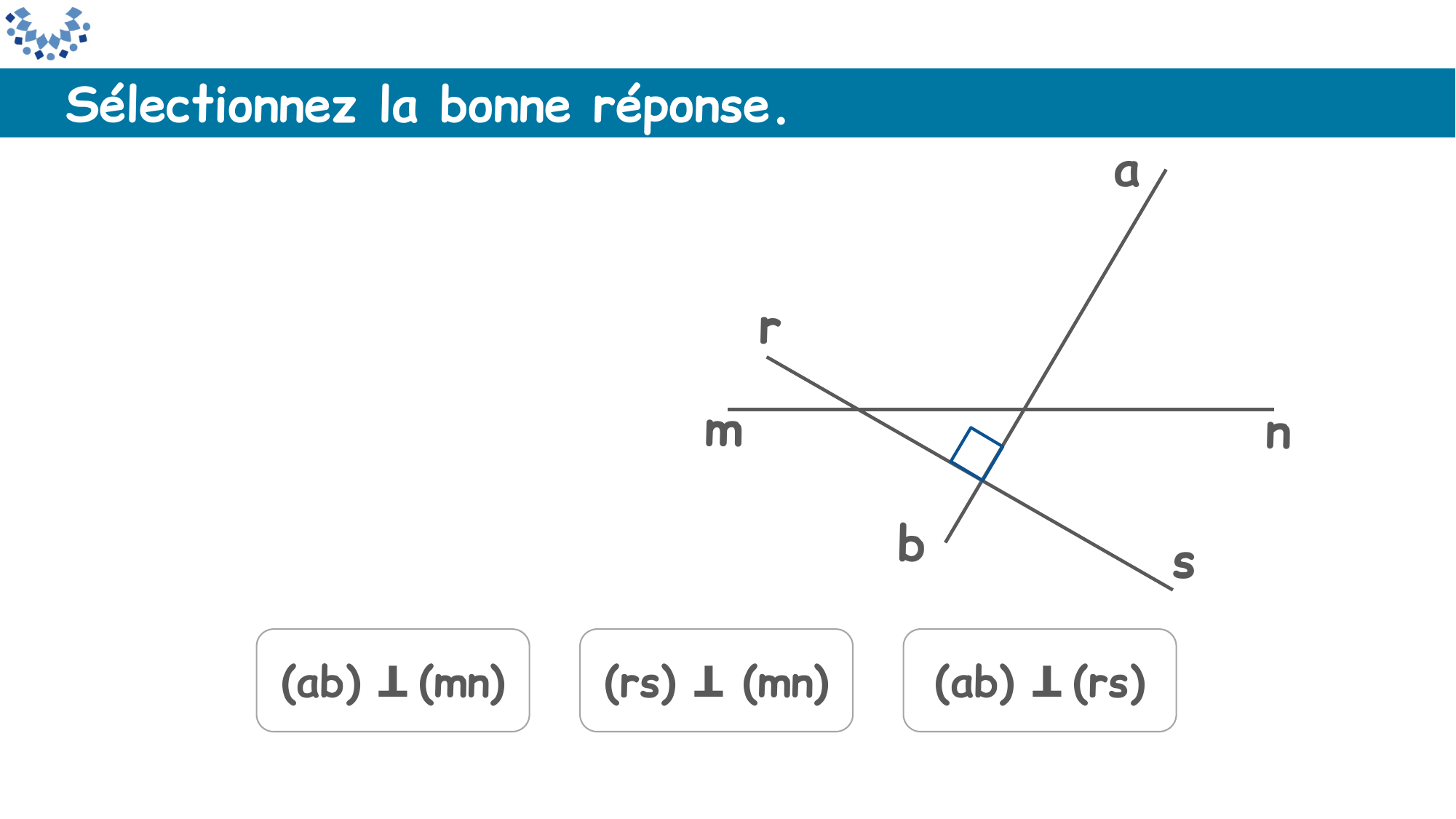

Sélectionnez la bonne réponse.
a
r

m
n

b
s
(ab) ꓕ (mn)
(rs) ꓕ  (mn)
(ab) ꓕ (rs)